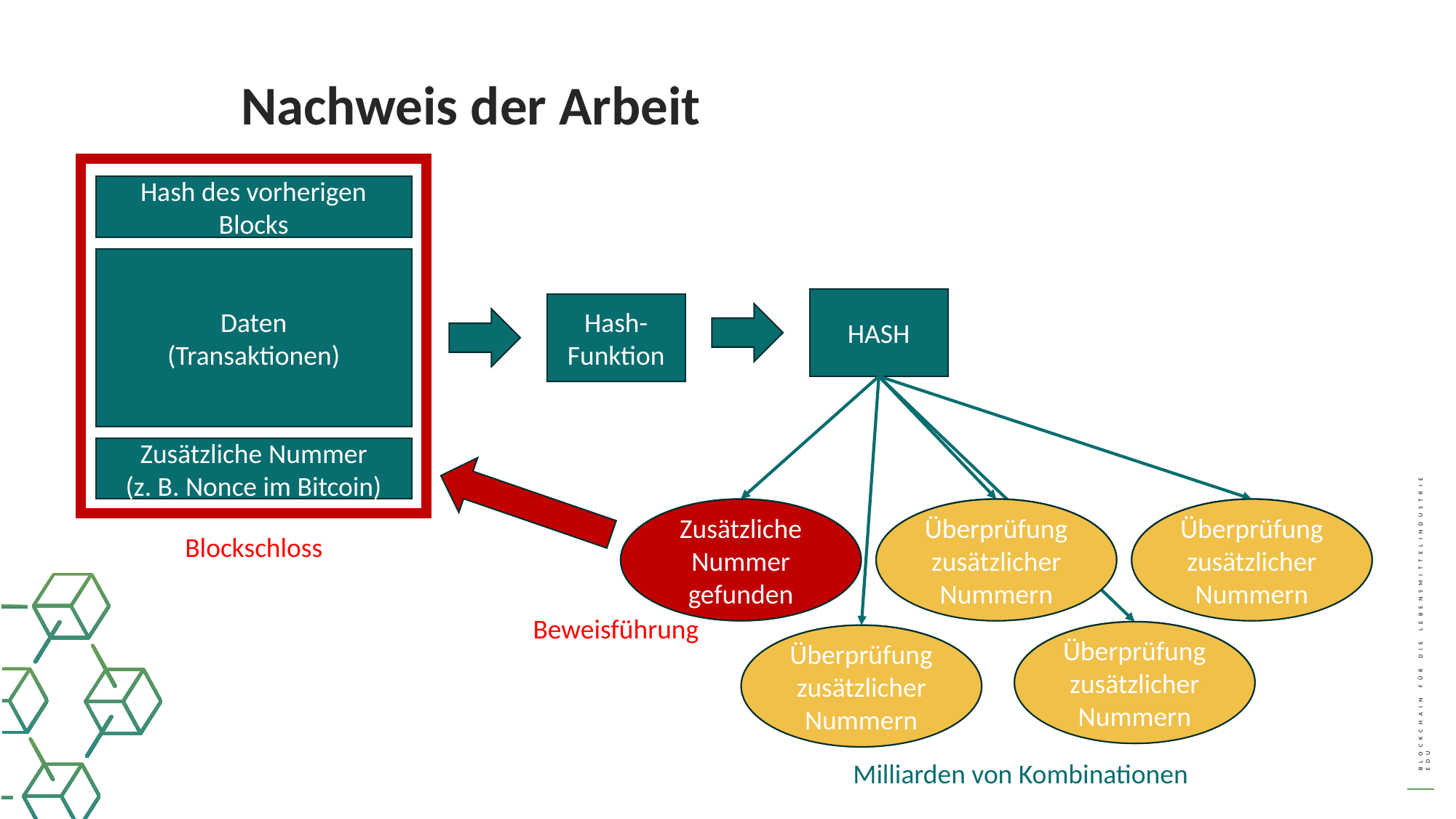

Nachweis der Arbeit

Hash des vorherigen Blocks
Daten
(Transaktionen)
HASH
Hash-Funktion

Zusätzliche Nummer
(z. B. Nonce im Bitcoin)

Suche nach zusätzlichen Nummern
Suche nach zusätzlichen Nummern
Suche nach zusätzlichen Nummern
Zusätzliche Nummer gefunden
Überprüfung zusätzlicher Nummern
Überprüfung zusätzlicher Nummern
Blockschloss
Beweisführung
Suche nach zusätzlichen Nummern
Überprüfung zusätzlicher Nummern
Suche nach zusätzlichen Nummern
Überprüfung zusätzlicher Nummern
Milliarden von Kombinationen